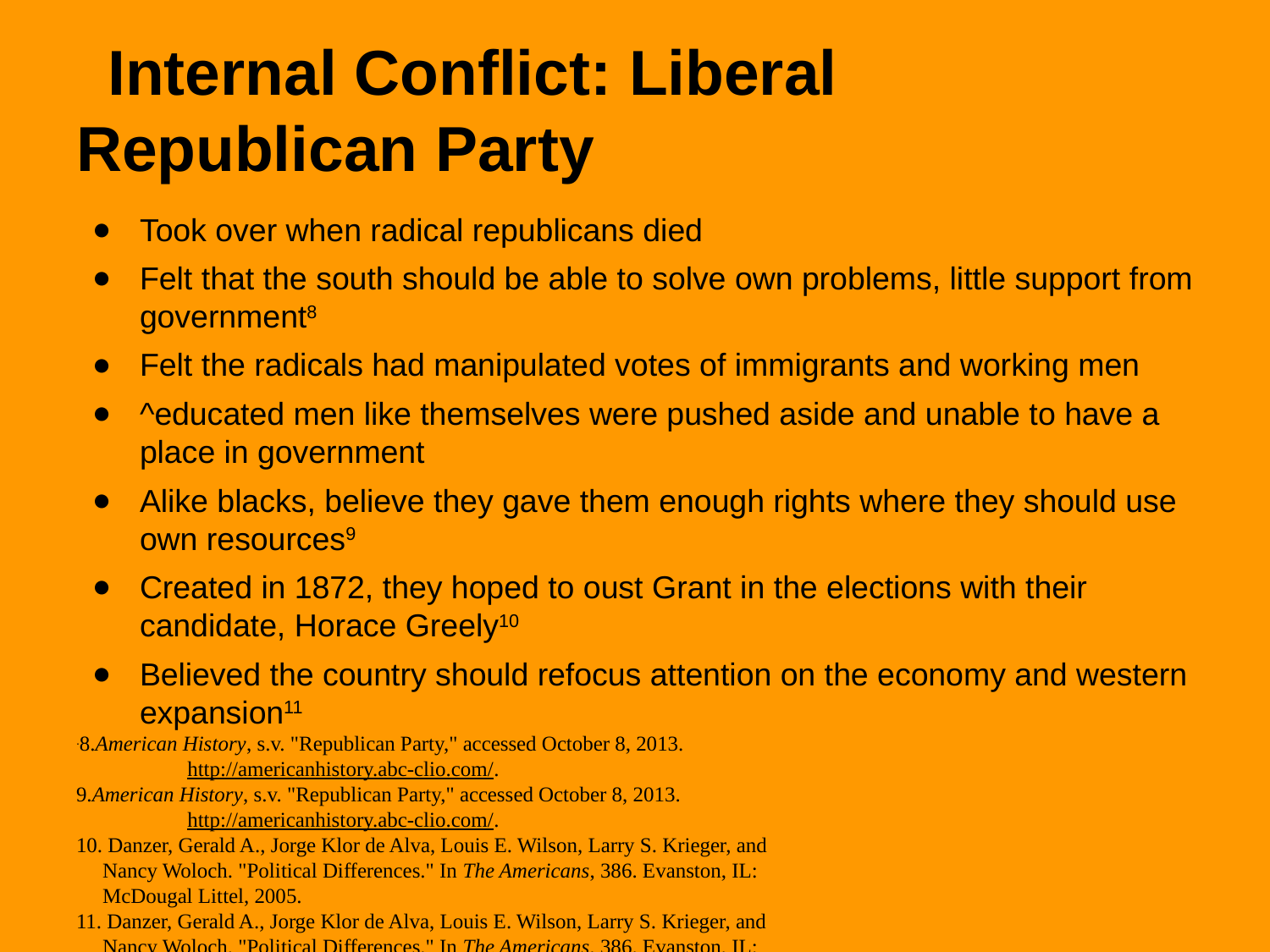

# Internal Conflict: Liberal Republican Party
Took over when radical republicans died
Felt that the south should be able to solve own problems, little support from government8
Felt the radicals had manipulated votes of immigrants and working men
^educated men like themselves were pushed aside and unable to have a place in government
Alike blacks, believe they gave them enough rights where they should use own resources9
Created in 1872, they hoped to oust Grant in the elections with their candidate, Horace Greely10
Believed the country should refocus attention on the economy and western expansion11
.8.American History, s.v. "Republican Party," accessed October 8, 2013.
http://americanhistory.abc-clio.com/.
9.American History, s.v. "Republican Party," accessed October 8, 2013.
http://americanhistory.abc-clio.com/.
10. Danzer, Gerald A., Jorge Klor de Alva, Louis E. Wilson, Larry S. Krieger, and
     Nancy Woloch. "Political Differences." In The Americans, 386. Evanston, IL:
     McDougal Littel, 2005.
11. Danzer, Gerald A., Jorge Klor de Alva, Louis E. Wilson, Larry S. Krieger, and
     Nancy Woloch. "Political Differences." In The Americans, 386. Evanston, IL:
     McDougal Littel, 2005.